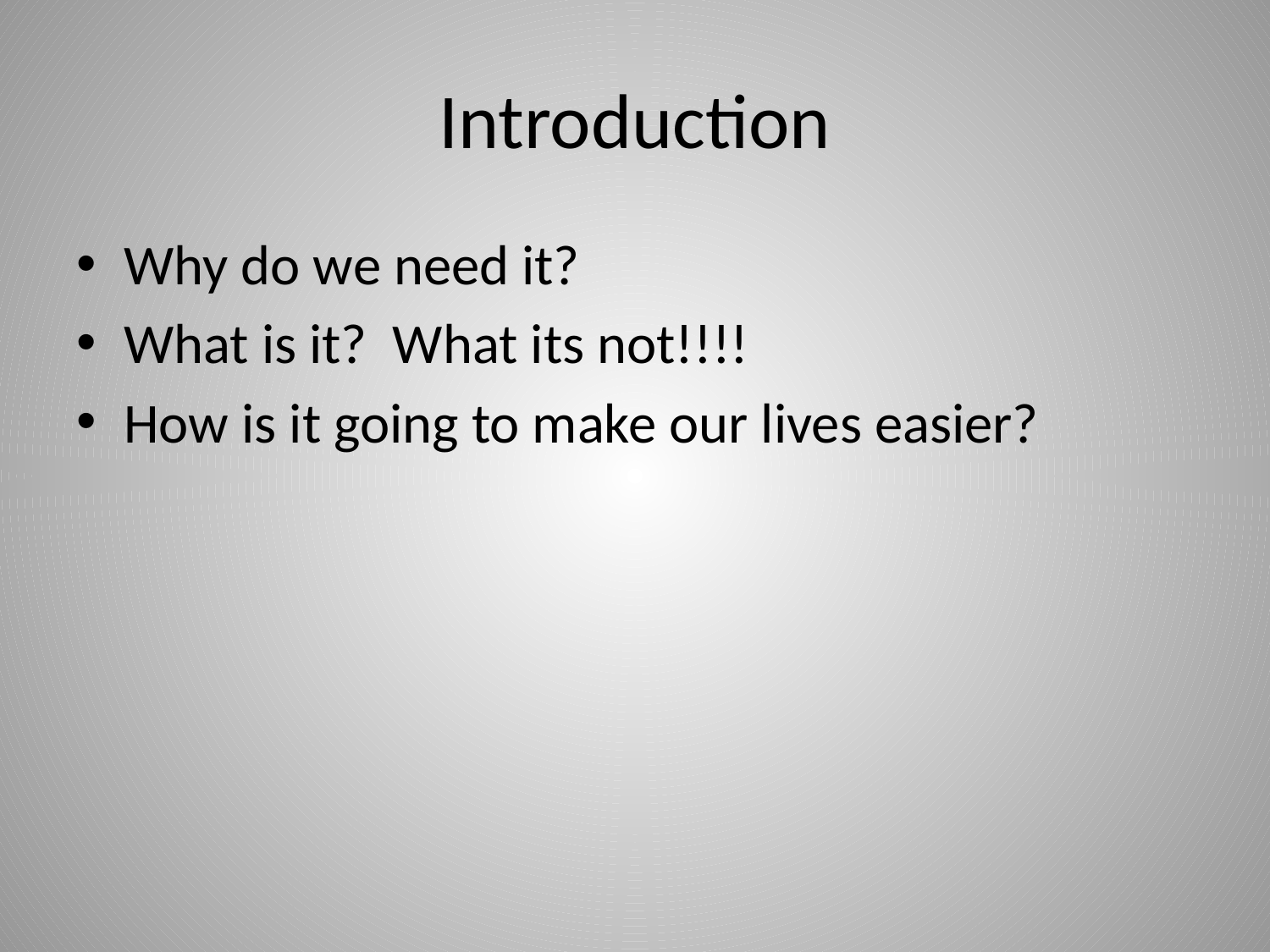

# Introduction
Why do we need it?
What is it?  What its not!!!!
How is it going to make our lives easier?